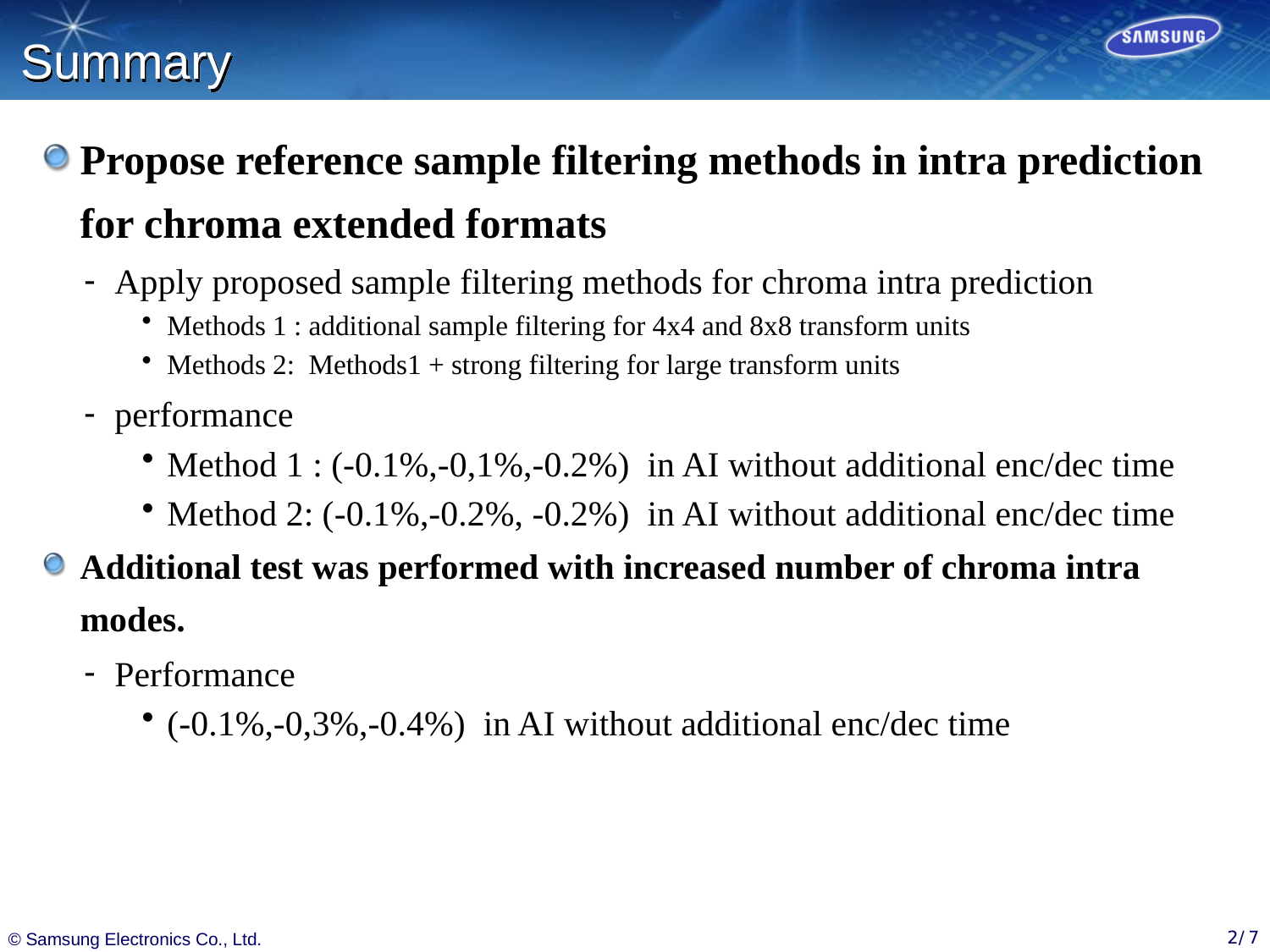

# Summary
Propose reference sample filtering methods in intra prediction for chroma extended formats
Apply proposed sample filtering methods for chroma intra prediction
Methods 1 : additional sample filtering for 4x4 and 8x8 transform units
Methods 2:  Methods1 + strong filtering for large transform units
performance
Method 1 : (-0.1%,-0,1%,-0.2%)  in AI without additional enc/dec time
Method 2: (-0.1%,-0.2%, -0.2%)  in AI without additional enc/dec time
Additional test was performed with increased number of chroma intra modes.
Performance
(-0.1%,-0,3%,-0.4%)  in AI without additional enc/dec time